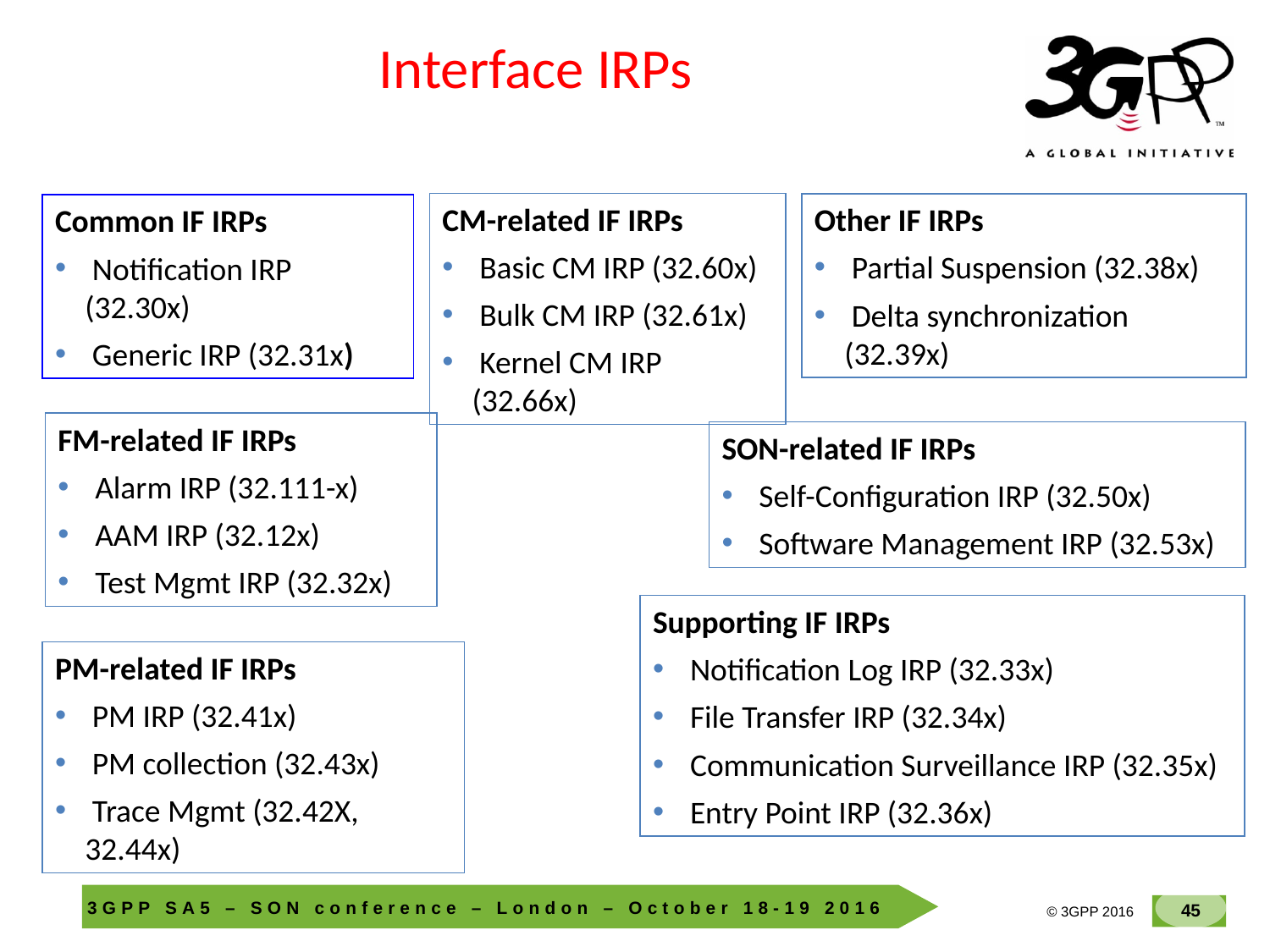

Interface IRPs
CM-related IF IRPs
 Basic CM IRP (32.60x)
 Bulk CM IRP (32.61x)
 Kernel CM IRP (32.66x)
Other IF IRPs
 Partial Suspension (32.38x)
 Delta synchronization (32.39x)
Common IF IRPs
 Notification IRP (32.30x)
 Generic IRP (32.31x)
FM-related IF IRPs
 Alarm IRP (32.111-x)
 AAM IRP (32.12x)
 Test Mgmt IRP (32.32x)
SON-related IF IRPs
 Self-Configuration IRP (32.50x)
 Software Management IRP (32.53x)
Supporting IF IRPs
 Notification Log IRP (32.33x)
 File Transfer IRP (32.34x)
 Communication Surveillance IRP (32.35x)
 Entry Point IRP (32.36x)
PM-related IF IRPs
 PM IRP (32.41x)
 PM collection (32.43x)
 Trace Mgmt (32.42X, 32.44x)